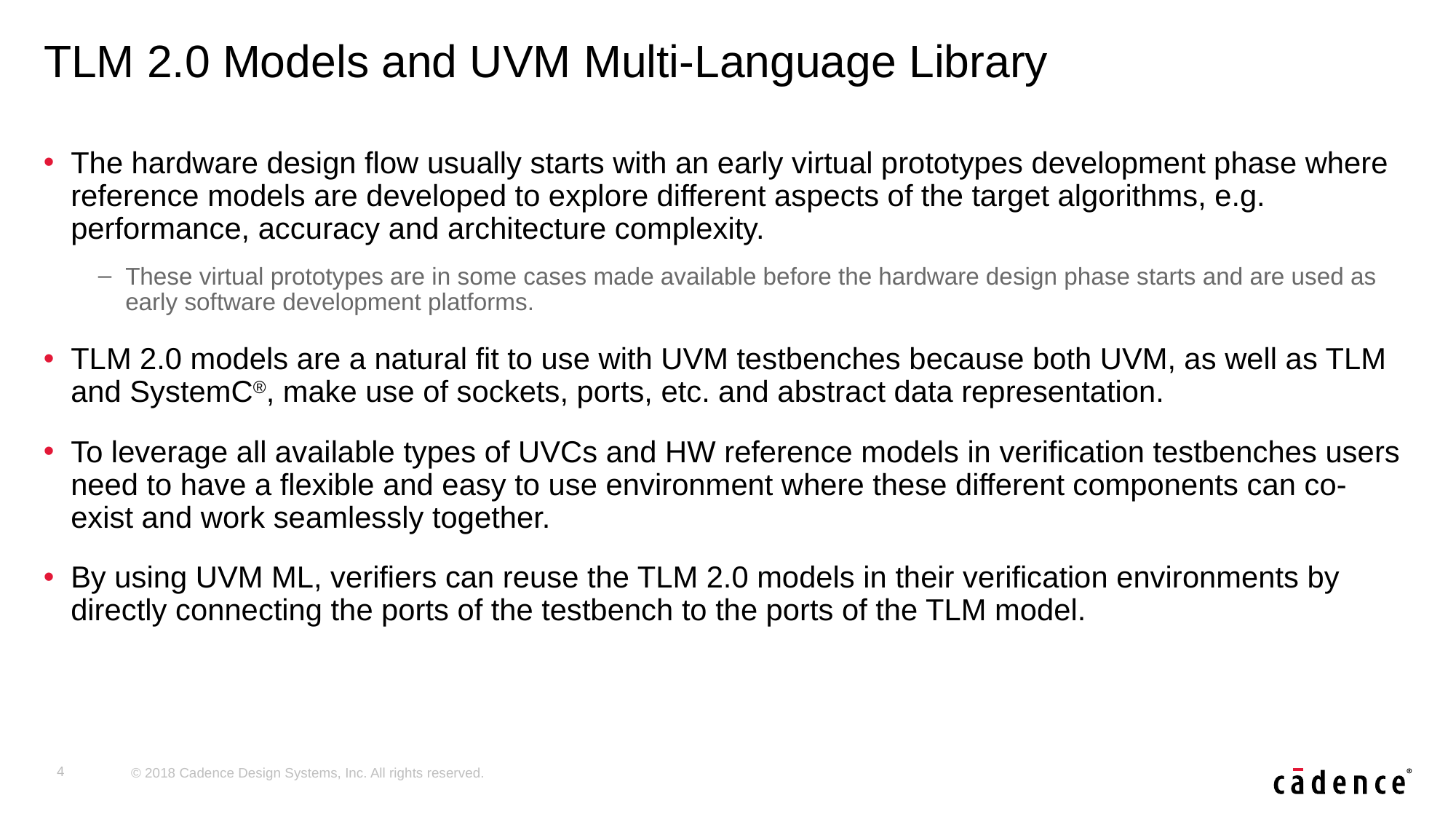

# TLM 2.0 Models and UVM Multi-Language Library
The hardware design flow usually starts with an early virtual prototypes development phase where reference models are developed to explore different aspects of the target algorithms, e.g. performance, accuracy and architecture complexity.
These virtual prototypes are in some cases made available before the hardware design phase starts and are used as early software development platforms.
TLM 2.0 models are a natural fit to use with UVM testbenches because both UVM, as well as TLM and SystemC®, make use of sockets, ports, etc. and abstract data representation.
To leverage all available types of UVCs and HW reference models in verification testbenches users need to have a flexible and easy to use environment where these different components can co-exist and work seamlessly together.
By using UVM ML, verifiers can reuse the TLM 2.0 models in their verification environments by directly connecting the ports of the testbench to the ports of the TLM model.